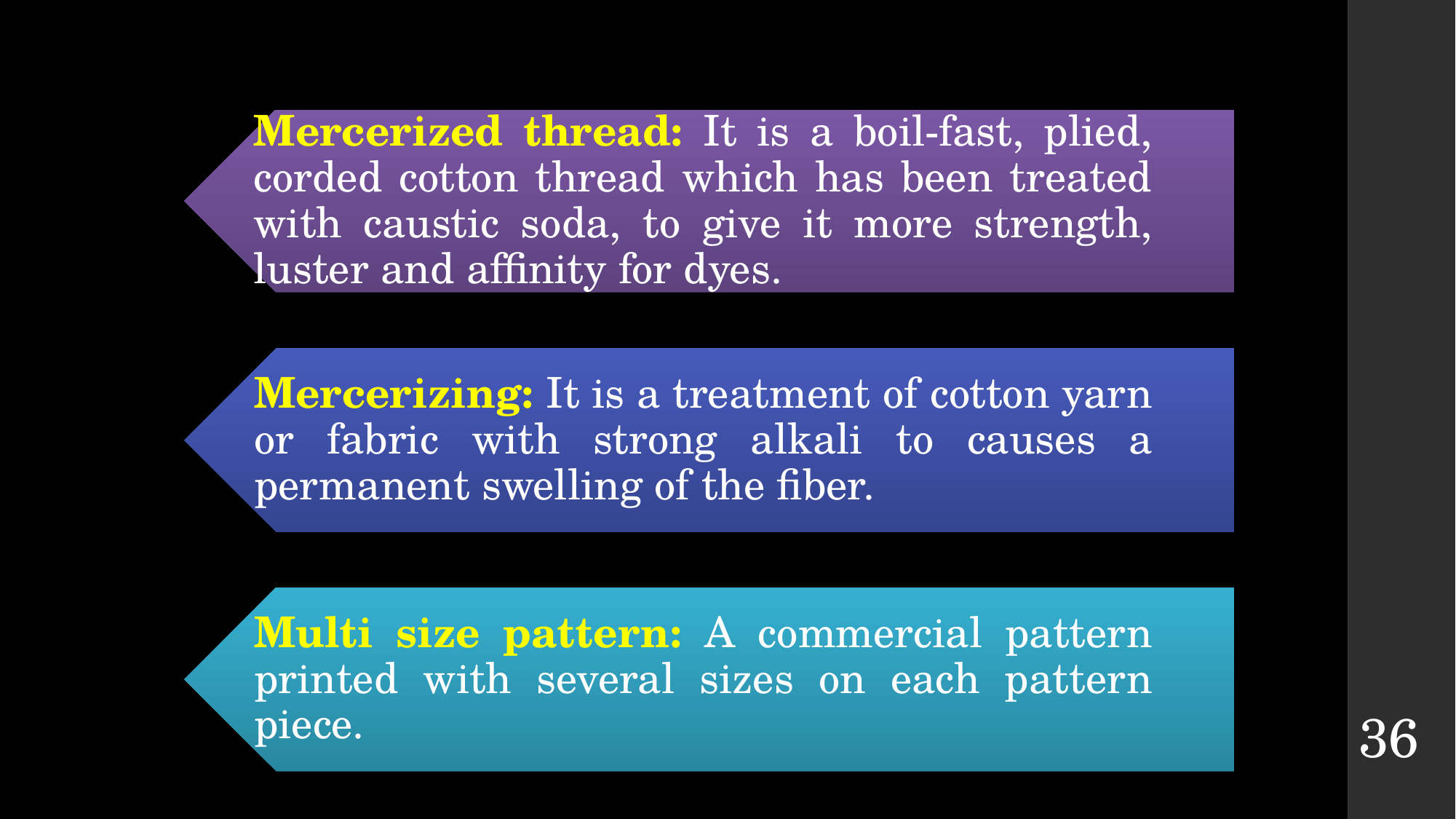

Mercerized thread: It is a boil-fast, plied, corded cotton thread which has been treated with caustic soda, to give it more strength, luster and affinity for dyes.
Mercerizing: It is a treatment of cotton yarn or fabric with strong alkali to causes a permanent swelling of the fiber.
Multi size pattern: A commercial pattern printed with several sizes on each pattern piece.
36